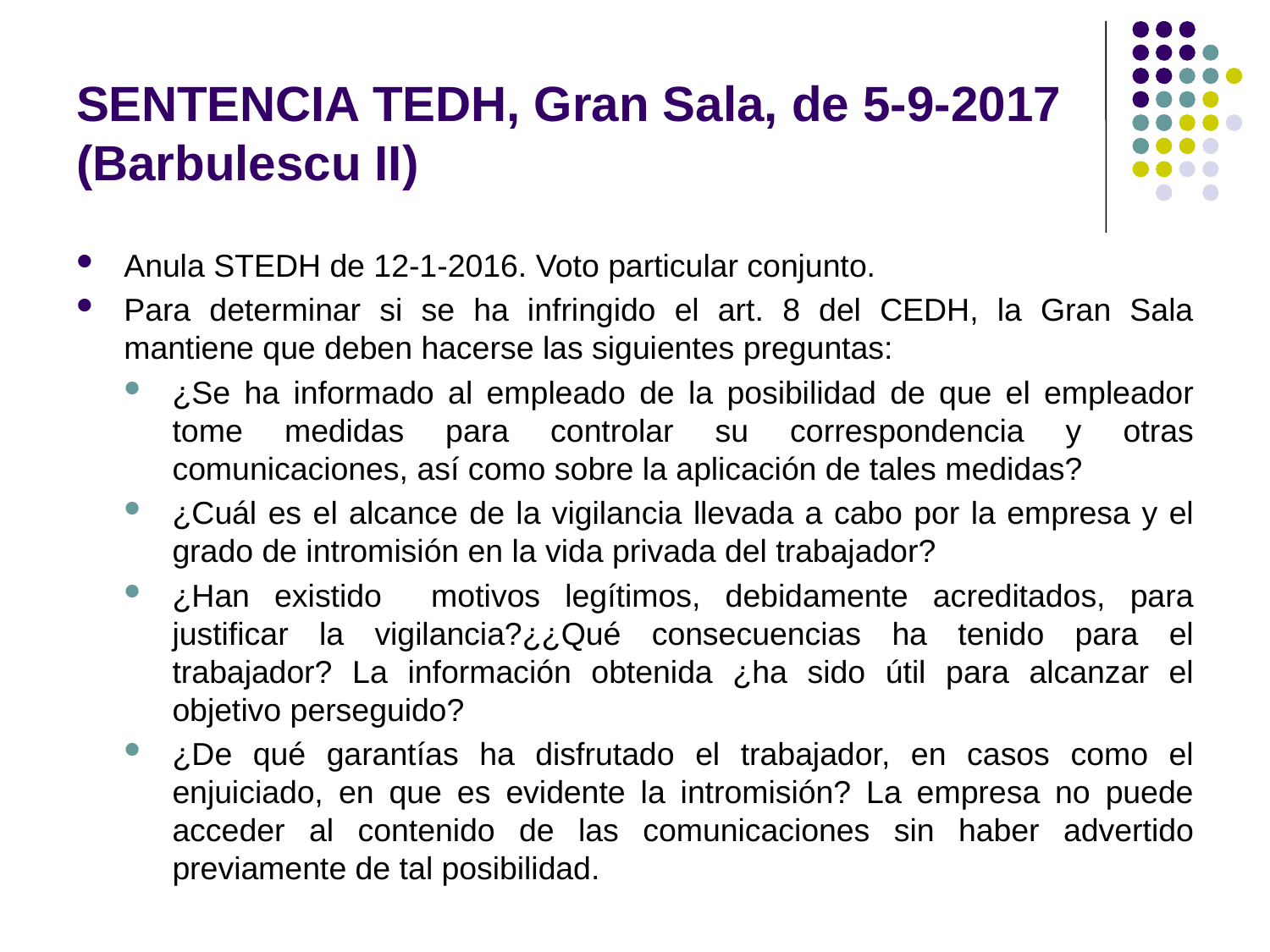

# SENTENCIA TEDH, Gran Sala, de 5-9-2017 (Barbulescu II)
Anula STEDH de 12-1-2016. Voto particular conjunto.
Para determinar si se ha infringido el art. 8 del CEDH, la Gran Sala mantiene que deben hacerse las siguientes preguntas:
¿Se ha informado al empleado de la posibilidad de que el empleador tome medidas para controlar su correspondencia y otras comunicaciones, así como sobre la aplicación de tales medidas?
¿Cuál es el alcance de la vigilancia llevada a cabo por la empresa y el grado de intromisión en la vida privada del trabajador?
¿Han existido  motivos legítimos, debidamente acreditados, para justificar la vigilancia?¿¿Qué consecuencias ha tenido para el trabajador? La información obtenida ¿ha sido útil para alcanzar el objetivo perseguido?
¿De qué garantías ha disfrutado el trabajador, en casos como el enjuiciado, en que es evidente la intromisión? La empresa no puede acceder al contenido de las comunicaciones sin haber advertido previamente de tal posibilidad.